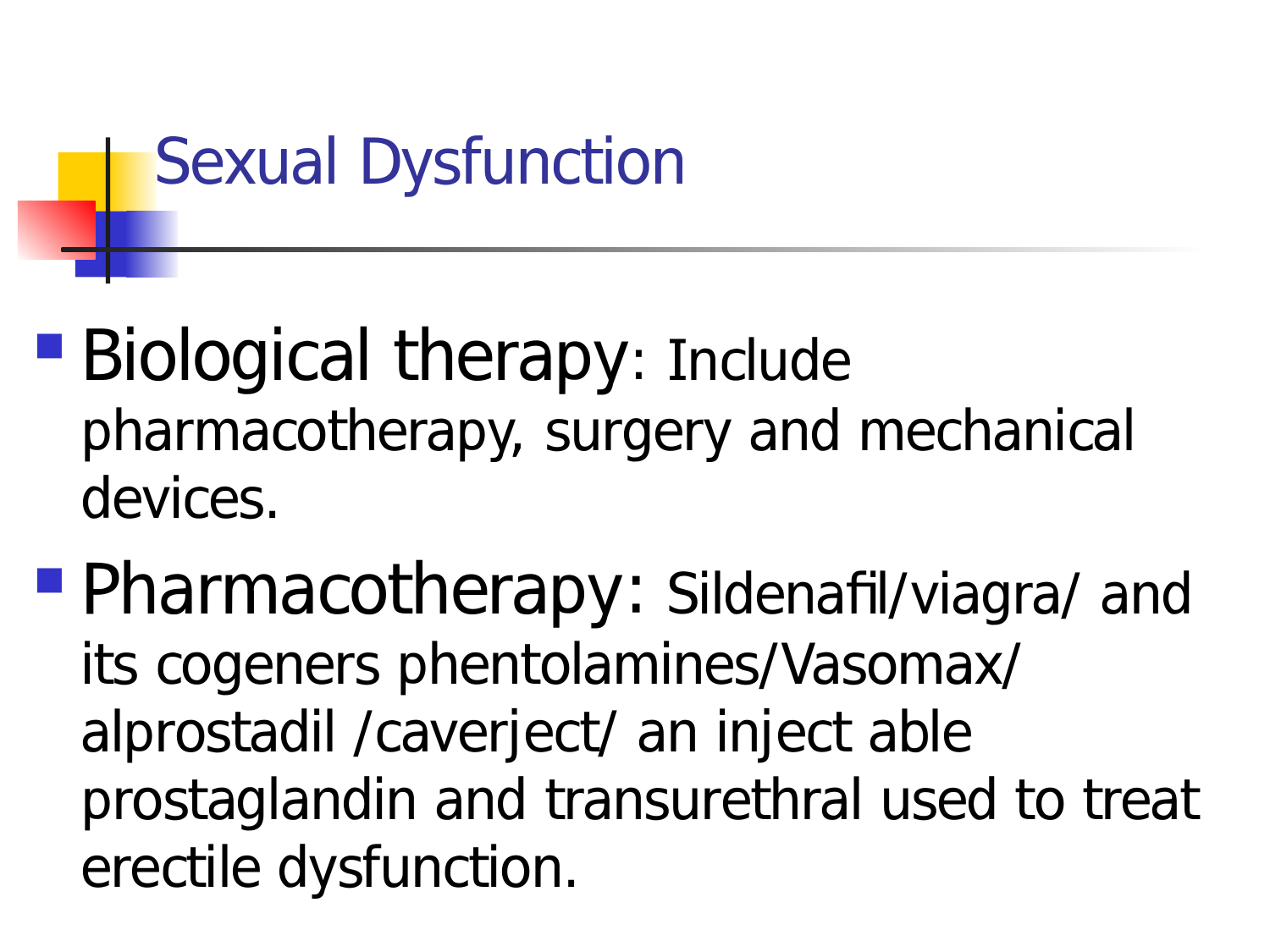

# Sexual Dysfunction

Biological therapy: Include pharmacotherapy, surgery and mechanical devices.
Pharmacotherapy: Sildenafil/viagra/ and its cogeners phentolamines/Vasomax/ alprostadil /caverject/ an inject able prostaglandin and transurethral used to treat erectile dysfunction.